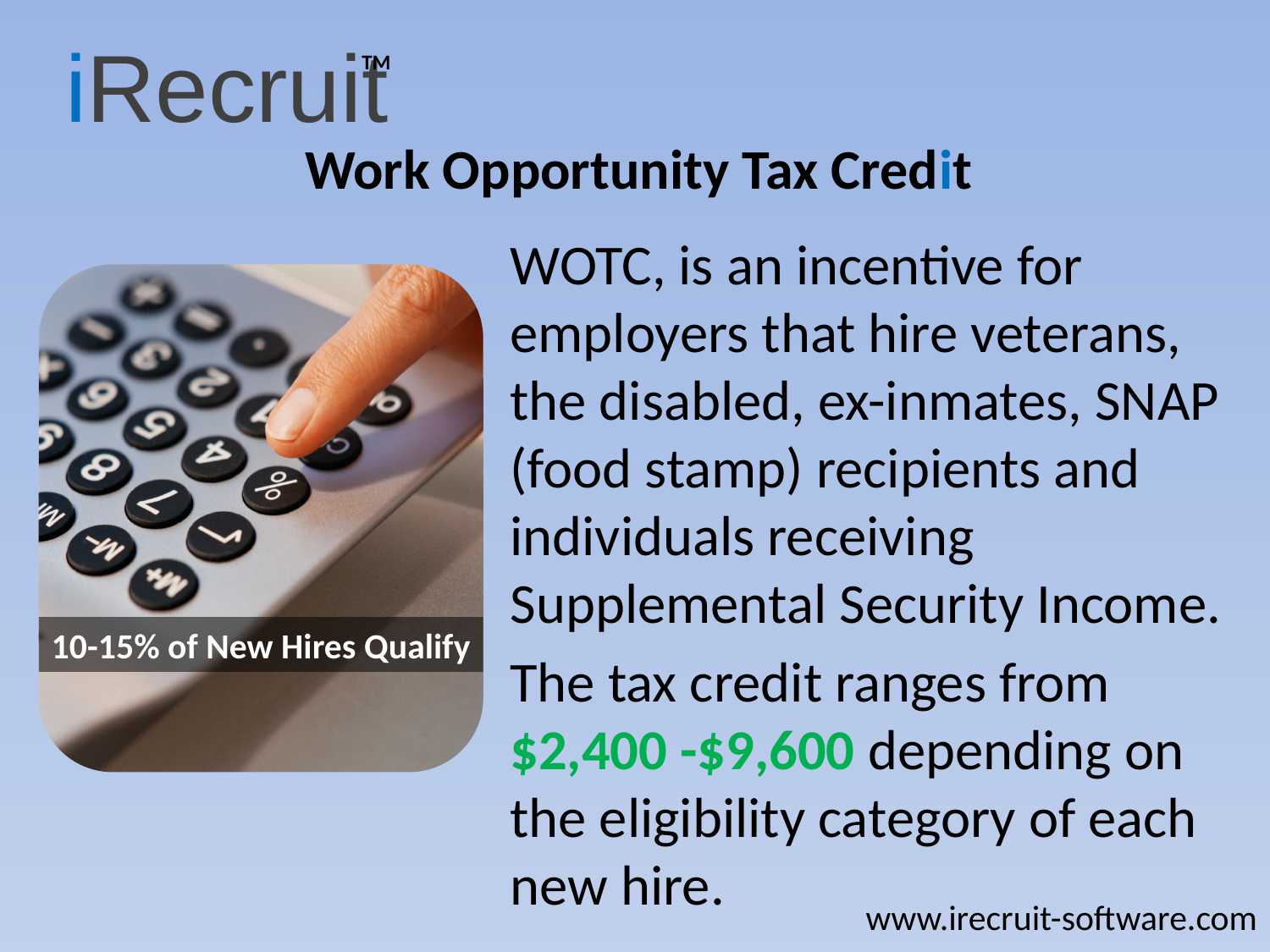

iRecruit
TM
# Work Opportunity Tax Credit
WOTC, is an incentive for employers that hire veterans, the disabled, ex-inmates, SNAP (food stamp) recipients and individuals receiving Supplemental Security Income.
The tax credit ranges from $2,400 -$9,600 depending on the eligibility category of each new hire.

10-15% of New Hires Qualify
www.irecruit-software.com